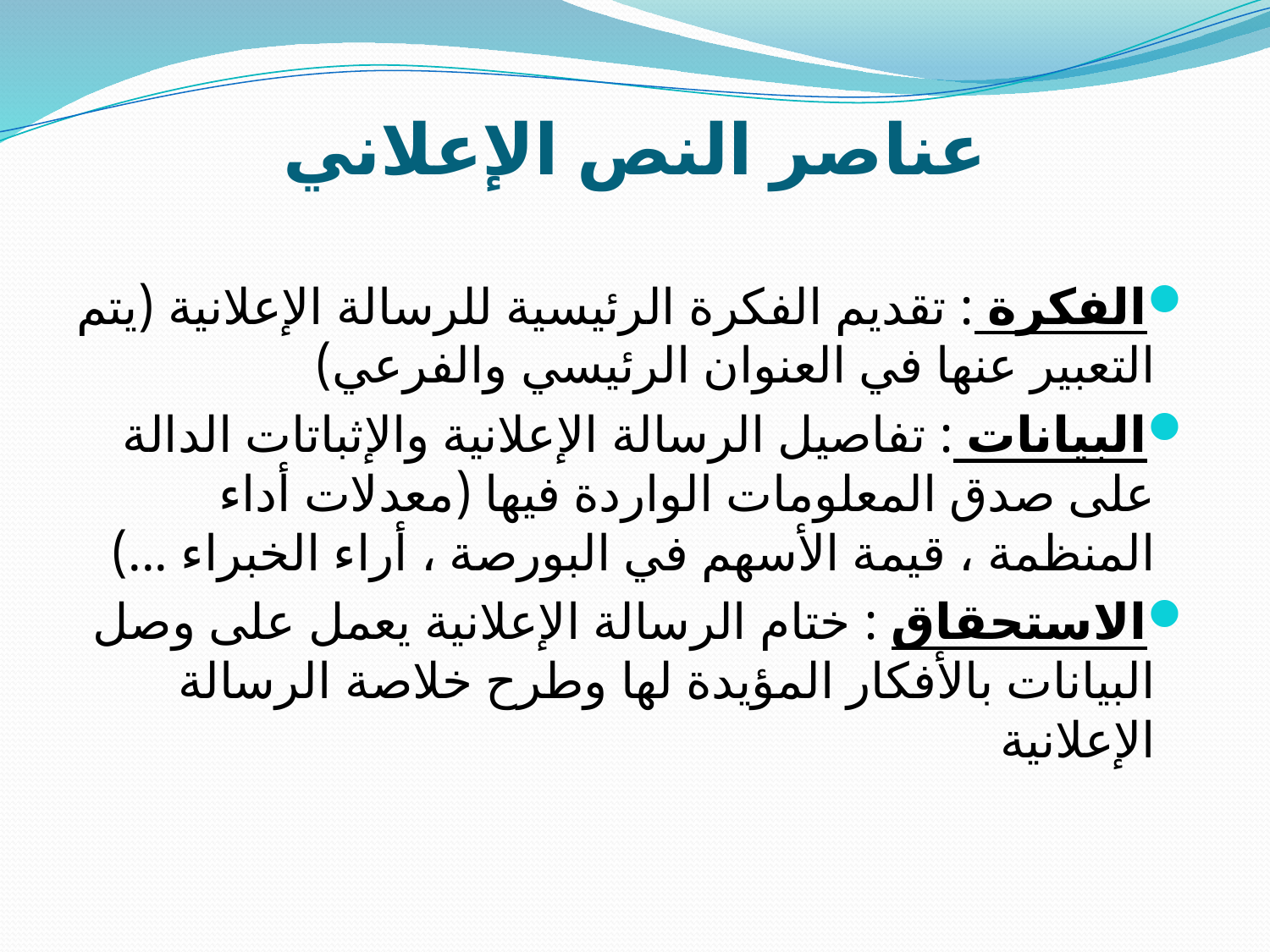

# عناصر النص الإعلاني
الفكرة : تقديم الفكرة الرئيسية للرسالة الإعلانية (يتم التعبير عنها في العنوان الرئيسي والفرعي)
البيانات : تفاصيل الرسالة الإعلانية والإثباتات الدالة على صدق المعلومات الواردة فيها (معدلات أداء المنظمة ، قيمة الأسهم في البورصة ، أراء الخبراء ...)
الاستحقاق : ختام الرسالة الإعلانية يعمل على وصل البيانات بالأفكار المؤيدة لها وطرح خلاصة الرسالة الإعلانية